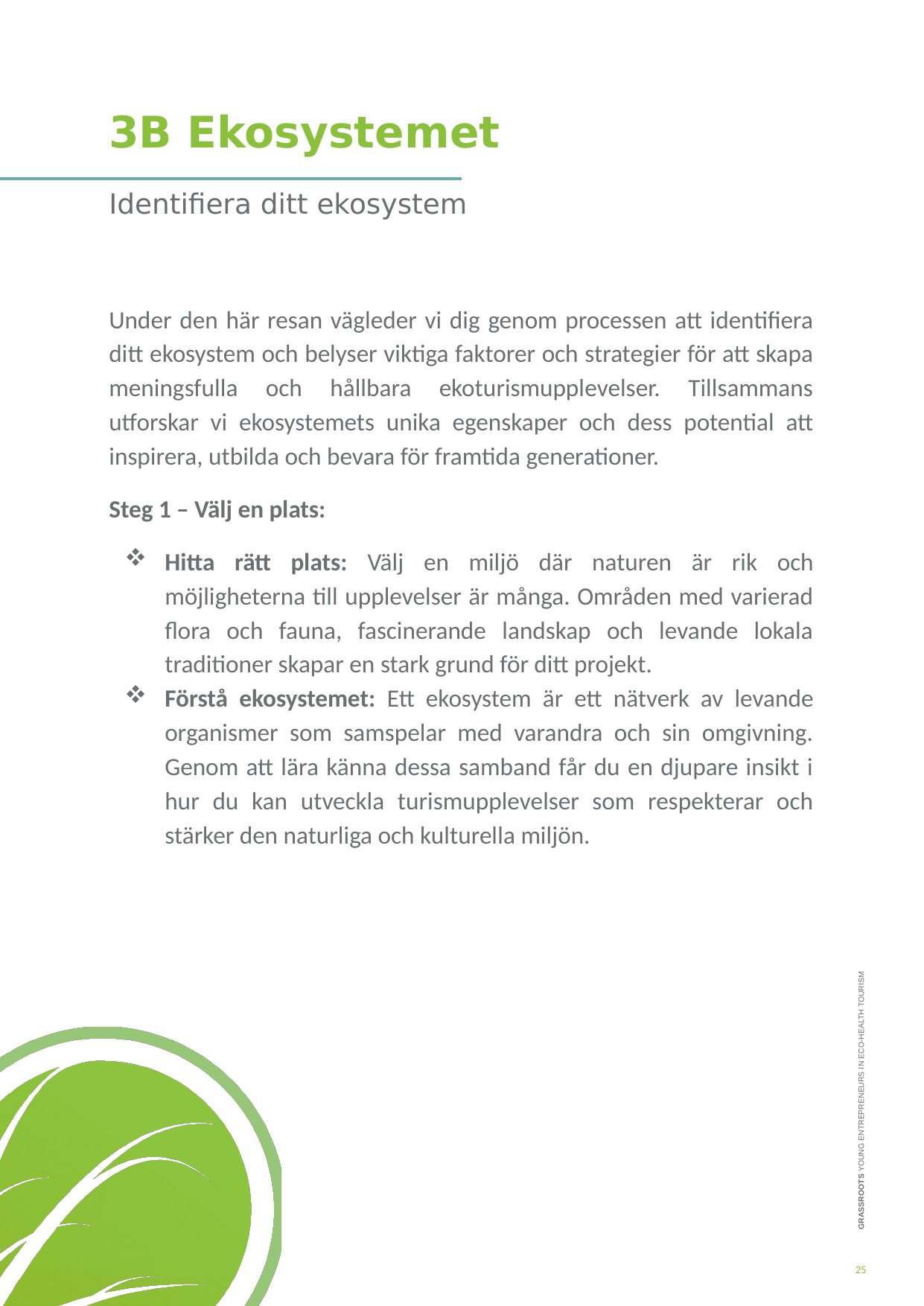

3B Ekosystemet
Identifiera ditt ekosystem
Under den här resan vägleder vi dig genom processen att identifiera ditt ekosystem och belyser viktiga faktorer och strategier för att skapa meningsfulla och hållbara ekoturismupplevelser. Tillsammans utforskar vi ekosystemets unika egenskaper och dess potential att inspirera, utbilda och bevara för framtida generationer.
Steg 1 – Välj en plats:
Hitta rätt plats: Välj en miljö där naturen är rik och möjligheterna till upplevelser är många. Områden med varierad flora och fauna, fascinerande landskap och levande lokala traditioner skapar en stark grund för ditt projekt.
Förstå ekosystemet: Ett ekosystem är ett nätverk av levande organismer som samspelar med varandra och sin omgivning. Genom att lära känna dessa samband får du en djupare insikt i hur du kan utveckla turismupplevelser som respekterar och stärker den naturliga och kulturella miljön.

25